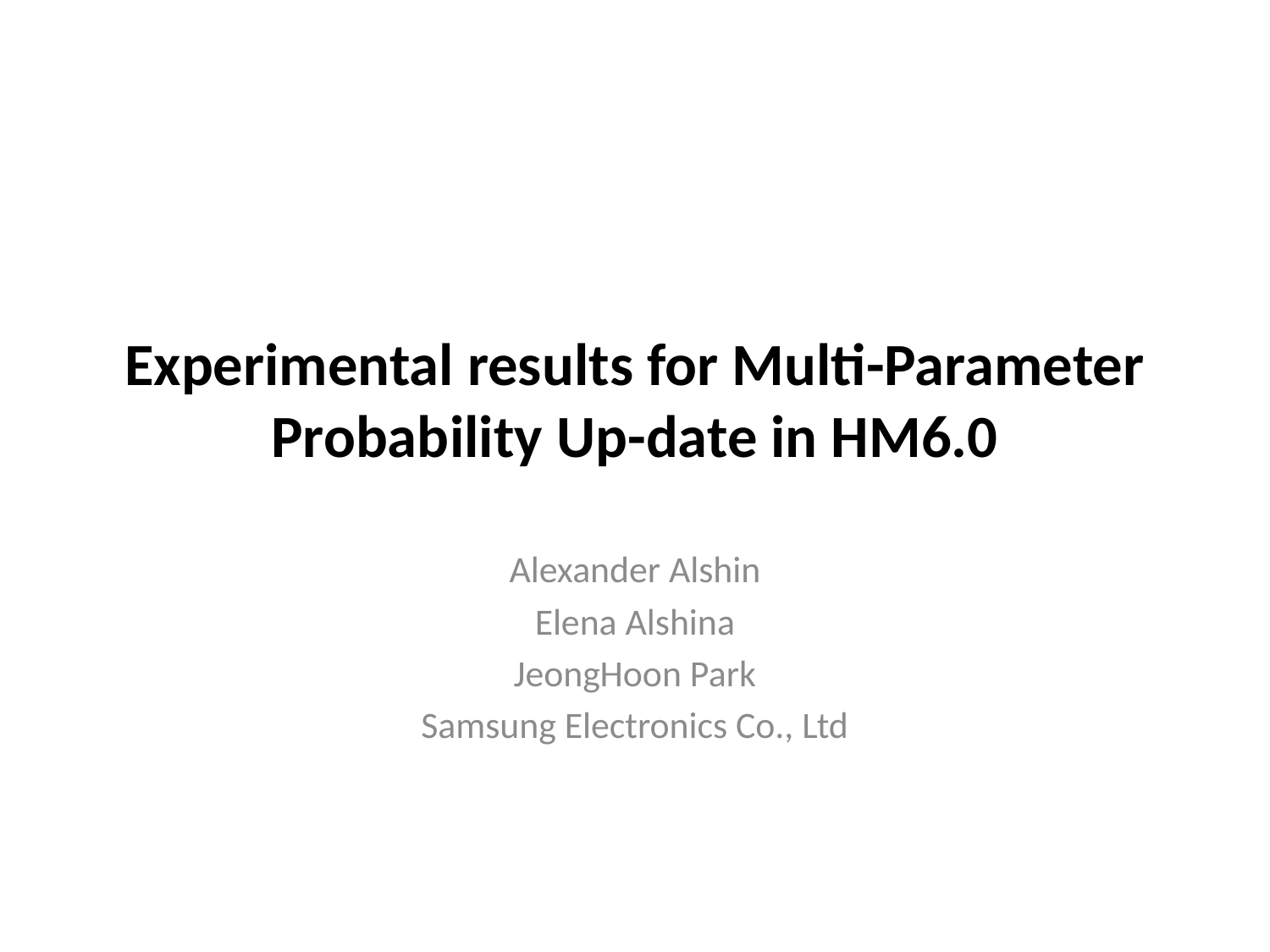

# Experimental results for Multi-Parameter Probability Up-date in HM6.0
Alexander Alshin
Elena Alshina
JeongHoon Park
Samsung Electronics Co., Ltd